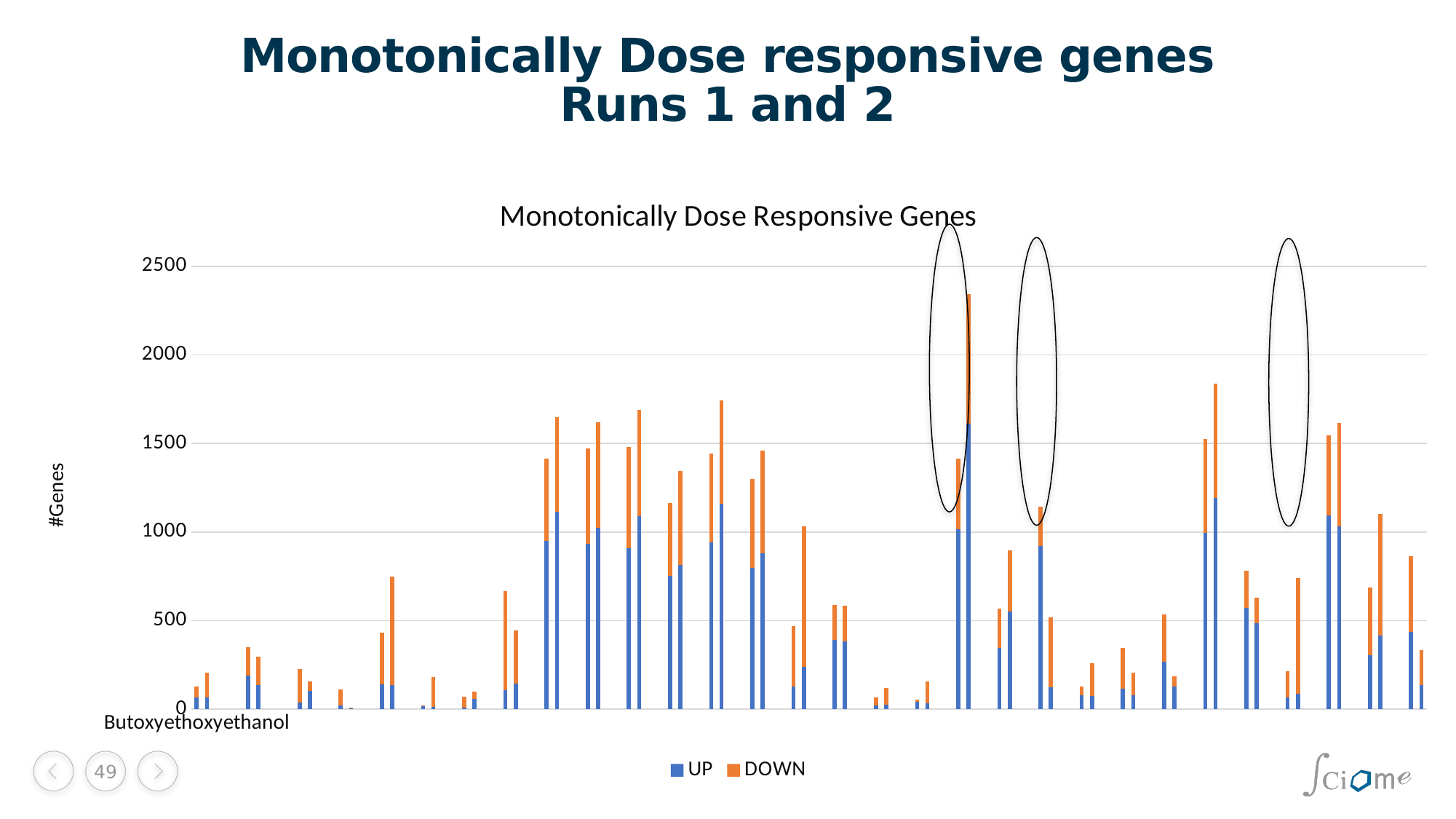

# Monotonically Dose responsive genes Runs 1 and 2

### Chart: Monotonically Dose Responsive Genes

| Category | UP | DOWN |
|---|---|---|
| Butoxyethoxyethanol | 67.0 | 61.0 |
|  | 65.0 | 139.0 |
|  | None | None |
|  | None | None |
|  | None | None |
| 2-methyl-2,4-pentanediol | 190.0 | 161.0 |
|  | 136.0 | 160.0 |
|  | None | None |
|  | None | None |
|  | None | None |
| 4:2 Fluorotelomer sulfonic acid | 39.0 | 189.0 |
|  | 102.0 | 54.0 |
|  | None | None |
|  | None | None |
| 6,2 FTOH | 23.0 | 89.0 |
|  | 5.0 | 5.0 |
|  | None | None |
|  | None | None |
| 6,2 FTS | 139.0 | 292.0 |
|  | 138.0 | 610.0 |
|  | None | None |
|  | None | None |
| 6,2 methylacrylate | 17.0 | 4.0 |
|  | 14.0 | 167.0 |
|  | None | None |
|  | None | None |
| 8:2 FTOH | 10.0 | 60.0 |
|  | 59.0 | 39.0 |
|  | None | None |
|  | None | None |
| AFFF1-Solberg | 109.0 | 556.0 |
|  | 144.0 | 302.0 |
|  | None | None |
|  | None | None |
| AFFF2-CHEMGUARD | 948.0 | 467.0 |
|  | 1114.0 | 534.0 |
|  | None | None |
|  | None | None |
| AFFF3--TRIDOL | 932.0 | 541.0 |
|  | 1023.0 | 596.0 |
|  | None | None |
|  | None | None |
| AFFF4-MILSPEC | 910.0 | 571.0 |
|  | 1089.0 | 600.0 |
|  | None | None |
|  | None | None |
| AFFF5-FOMTEC | 752.0 | 411.0 |
|  | 813.0 | 531.0 |
|  | None | None |
|  | None | None |
| CHEMGUARD S550 PFAS mixture with PEG | 940.0 | 503.0 |
|  | 1158.0 | 587.0 |
|  | None | None |
|  | None | None |
| Cyclosporine A | 797.0 | 501.0 |
|  | 880.0 | 580.0 |
|  | None | None |
|  | None | None |
| Laurylamidopropyl betaine | 126.0 | 343.0 |
|  | 238.0 | 795.0 |
|  | None | None |
|  | None | None |
| Omeprazole | 389.0 | 200.0 |
|  | 381.0 | 203.0 |
|  | None | None |
|  | None | None |
| PEG | 20.0 | 47.0 |
|  | 27.0 | 92.0 |
|  | None | None |
|  | None | None |
| PFBS | 41.0 | 14.0 |
|  | 34.0 | 121.0 |
|  | None | None |
|  | None | None |
| PFDA | 1016.0 | 397.0 |
|  | 1612.0 | 733.0 |
|  | None | None |
|  | None | None |
| PFHpA (C7) | 344.0 | 223.0 |
|  | 553.0 | 344.0 |
|  | None | None |
|  | None | None |
| PFHpS (C7) | 922.0 | 221.0 |
|  | 122.0 | 395.0 |
|  | None | None |
|  | None | None |
| PFHxA | 77.0 | 49.0 |
|  | 73.0 | 185.0 |
|  | None | None |
|  | None | None |
| PFHxSK | 115.0 | 231.0 |
|  | 77.0 | 129.0 |
|  | None | None |
|  | None | None |
| PFNA | 269.0 | 266.0 |
|  | 126.0 | 59.0 |
|  | None | None |
|  | None | None |
| PFOA | 997.0 | 530.0 |
|  | 1191.0 | 648.0 |
|  | None | None |
|  | None | None |
| PFOS | 571.0 | 212.0 |
|  | 486.0 | 142.0 |
|  | None | None |
|  | None | None |
| Phenobarbital | 66.0 | 149.0 |
|  | 87.0 | 654.0 |
|  | None | None |
|  | None | None |
| Pooled AFFF of qualified products | 1093.0 | 451.0 |
|  | 1031.0 | 583.0 |
|  | None | None |
|  | None | None |
| SOS | 306.0 | 382.0 |
|  | 416.0 | 686.0 |
|  | None | None |
|  | None | None |
| Wyeth-14643 | 436.0 | 426.0 |